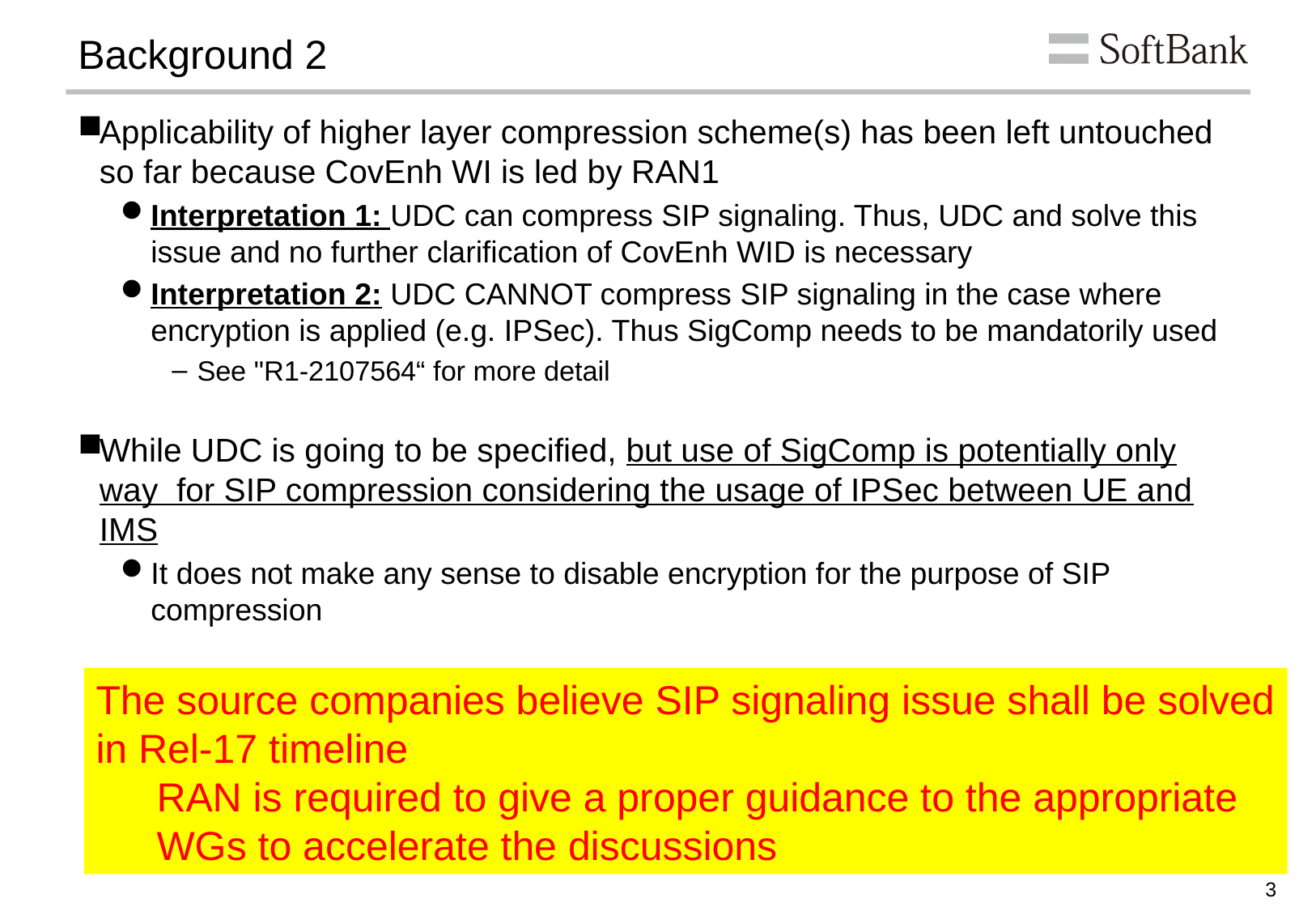

# Background 2
Applicability of higher layer compression scheme(s) has been left untouched so far because CovEnh WI is led by RAN1
Interpretation 1: UDC can compress SIP signaling. Thus, UDC and solve this issue and no further clarification of CovEnh WID is necessary
Interpretation 2: UDC CANNOT compress SIP signaling in the case where encryption is applied (e.g. IPSec). Thus SigComp needs to be mandatorily used
See "R1-2107564“ for more detail

While UDC is going to be specified, but use of SigComp is potentially only way  for SIP compression considering the usage of IPSec between UE and IMS
It does not make any sense to disable encryption for the purpose of SIP compression
The source companies believe SIP signaling issue shall be solved in Rel-17 timeline
RAN is required to give a proper guidance to the appropriate WGs to accelerate the discussions